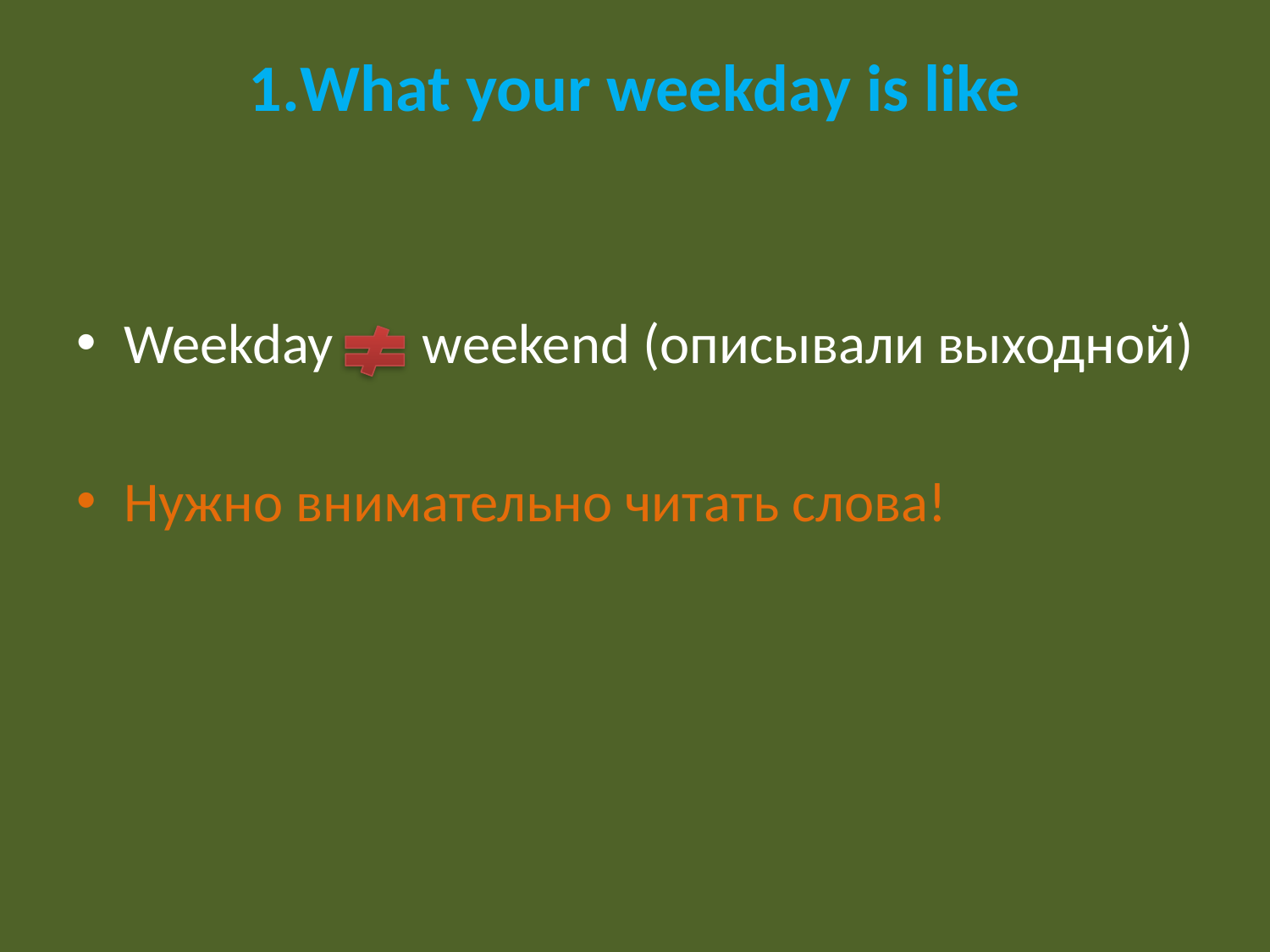

# 1.What your weekday is like

Weekday       weekend (описывали выходной)

Нужно внимательно читать слова!